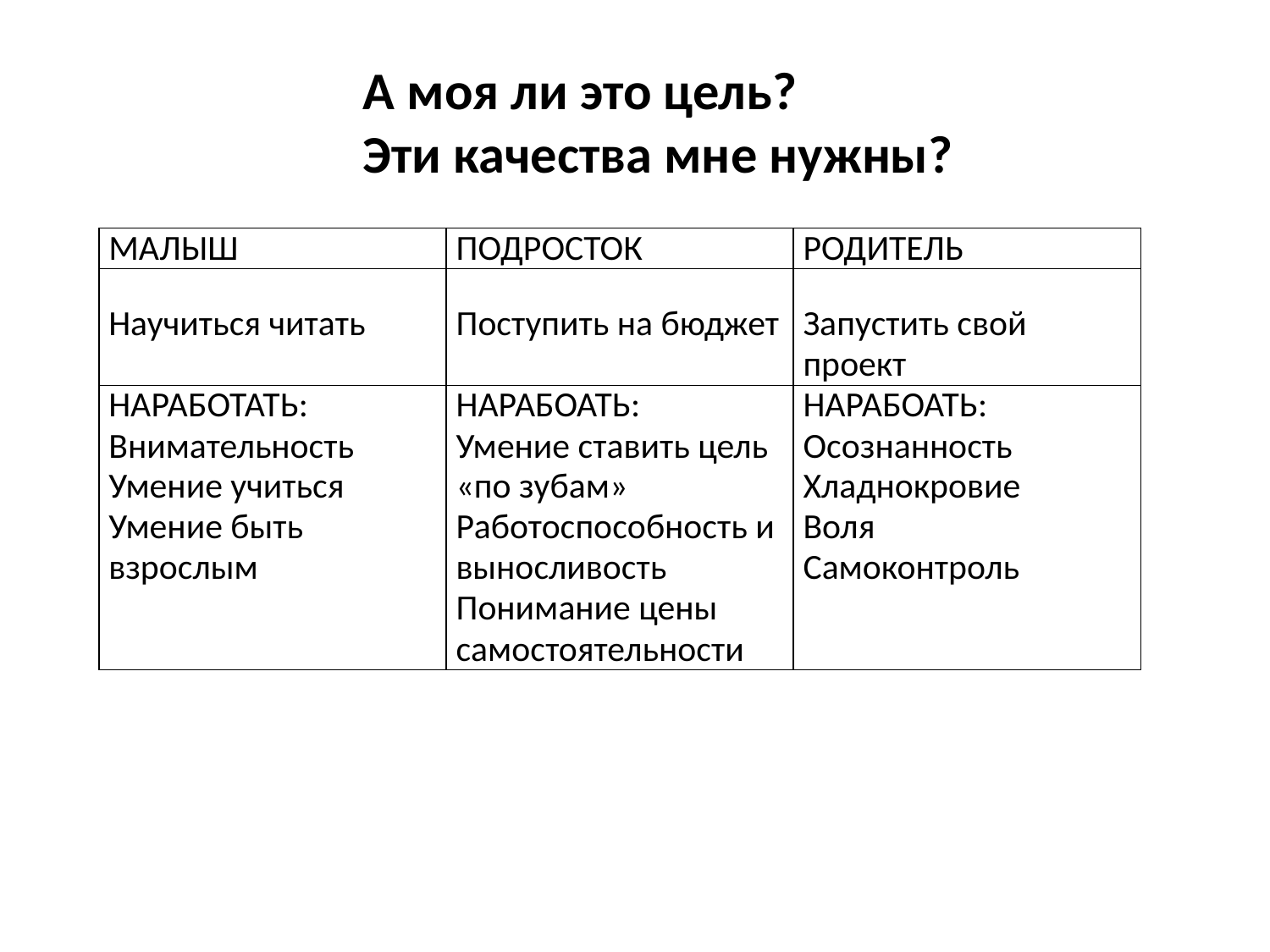

А моя ли это цель?
Эти качества мне нужны?
| МАЛЫШ | ПОДРОСТОК | РОДИТЕЛЬ |
| --- | --- | --- |
| Научиться читать | Поступить на бюджет | Запустить свой проект |
| НАРАБОТАТЬ: Внимательность Умение учиться Умение быть взрослым | НАРАБОАТЬ: Умение ставить цель «по зубам» Работоспособность и выносливость Понимание цены самостоятельности | НАРАБОАТЬ: Осознанность Хладнокровие Воля Самоконтроль |